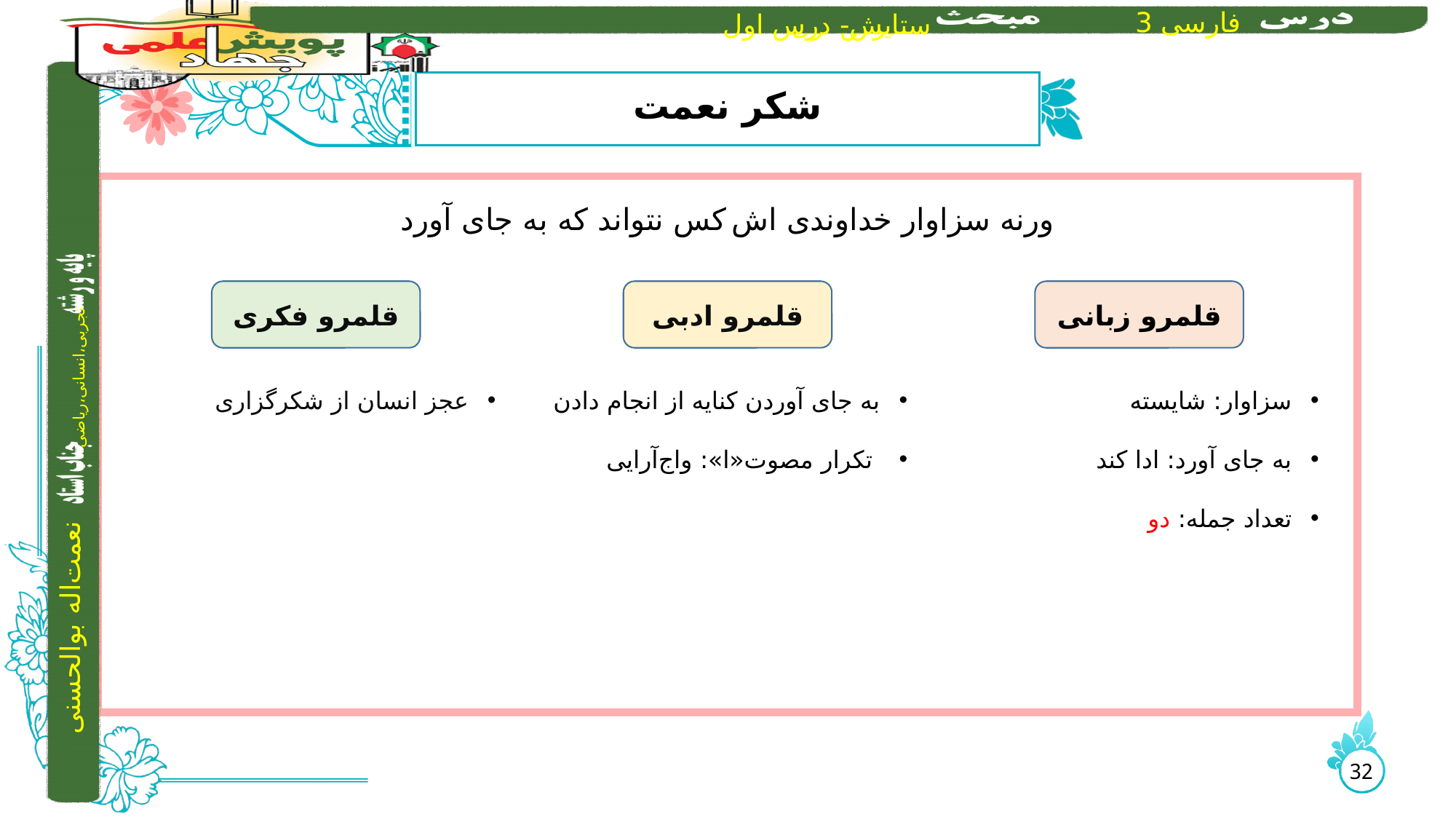

# شکر نعمت
ورنه سزاوار خداوندی اش		کس نتواند که به جای آورد

عجز انسان از شکرگزاری
به جای آوردن کنایه از انجام دادن
 تکرار مصوت«ا»: واج‌آرایی

سزاوار: شایسته
به جای آورد: ادا کند
تعداد جمله: دو